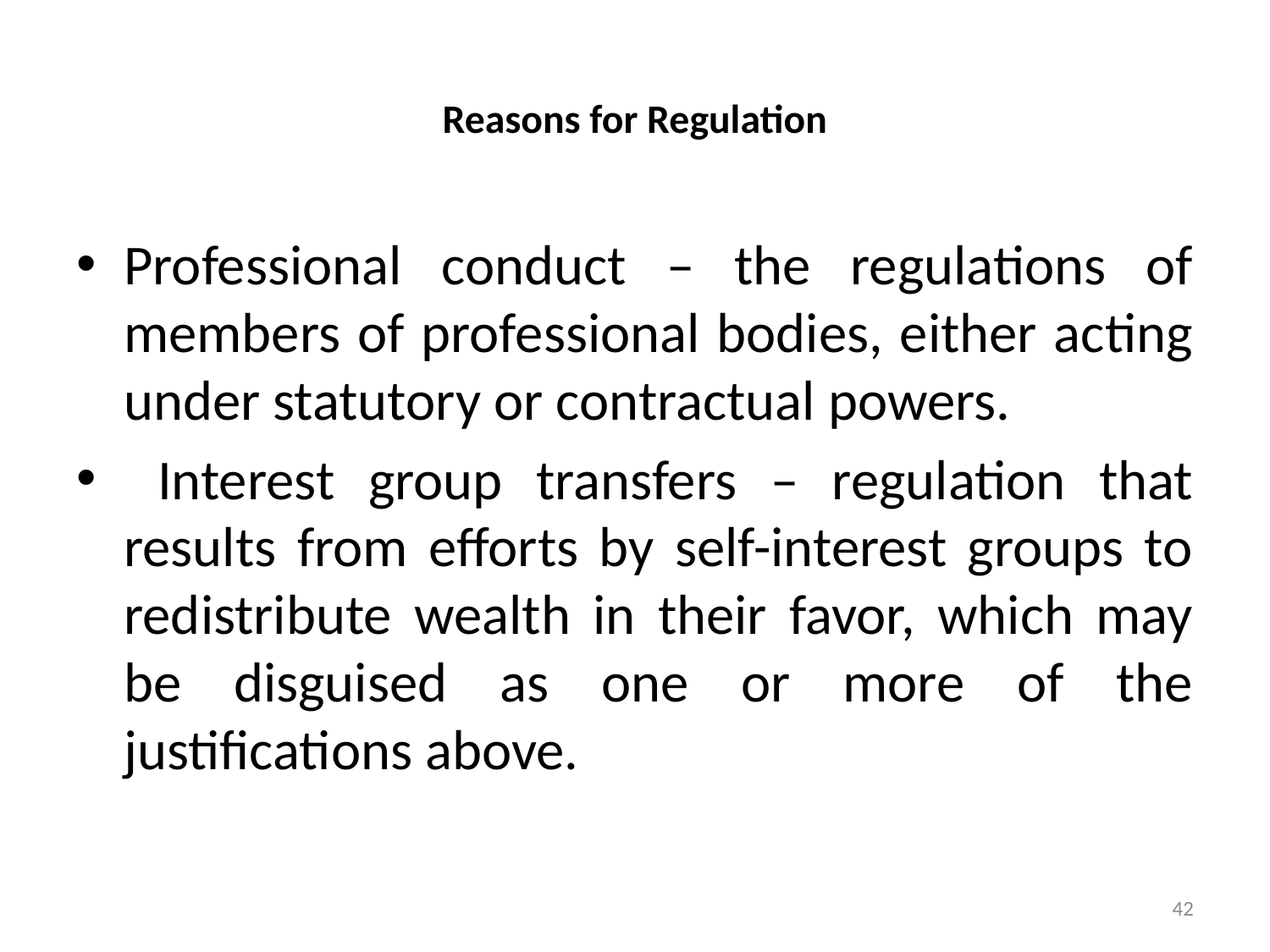

# Reasons for Regulation
Professional conduct – the regulations of members of professional bodies, either acting under statutory or contractual powers.
 Interest group transfers – regulation that results from efforts by self-interest groups to redistribute wealth in their favor, which may be disguised as one or more of the justifications above.

42